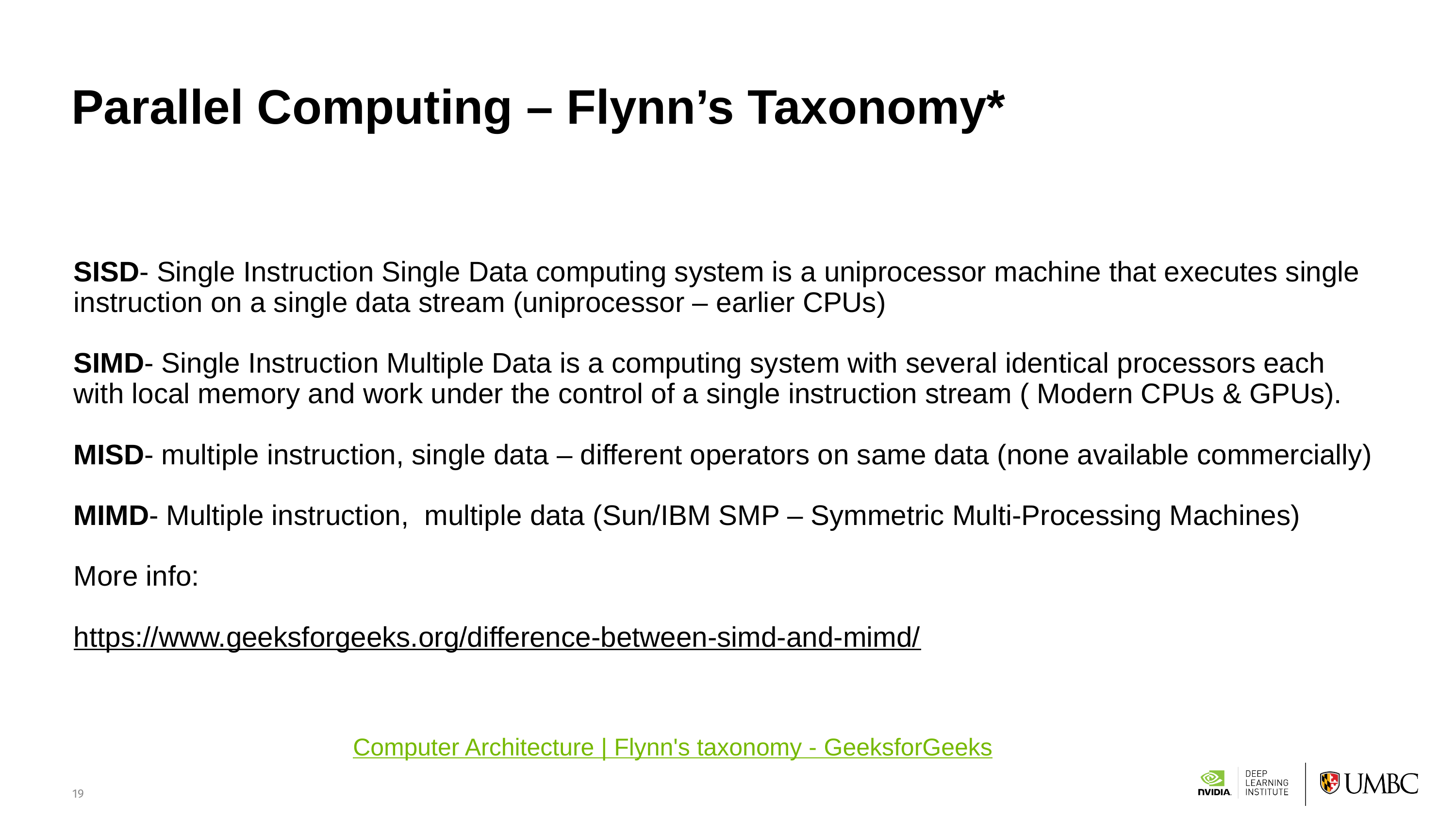

19
# Parallel Computing – Flynn’s Taxonomy*
SISD- Single Instruction Single Data computing system is a uniprocessor machine that executes single instruction on a single data stream (uniprocessor – earlier CPUs)
SIMD- Single Instruction Multiple Data is a computing system with several identical processors each with local memory and work under the control of a single instruction stream ( Modern CPUs & GPUs).
MISD- multiple instruction, single data – different operators on same data (none available commercially)
MIMD- Multiple instruction,  multiple data (Sun/IBM SMP – Symmetric Multi-Processing Machines)
More info:
https://www.geeksforgeeks.org/difference-between-simd-and-mimd/

Computer Architecture | Flynn's taxonomy - GeeksforGeeks
Data 604: Data Management